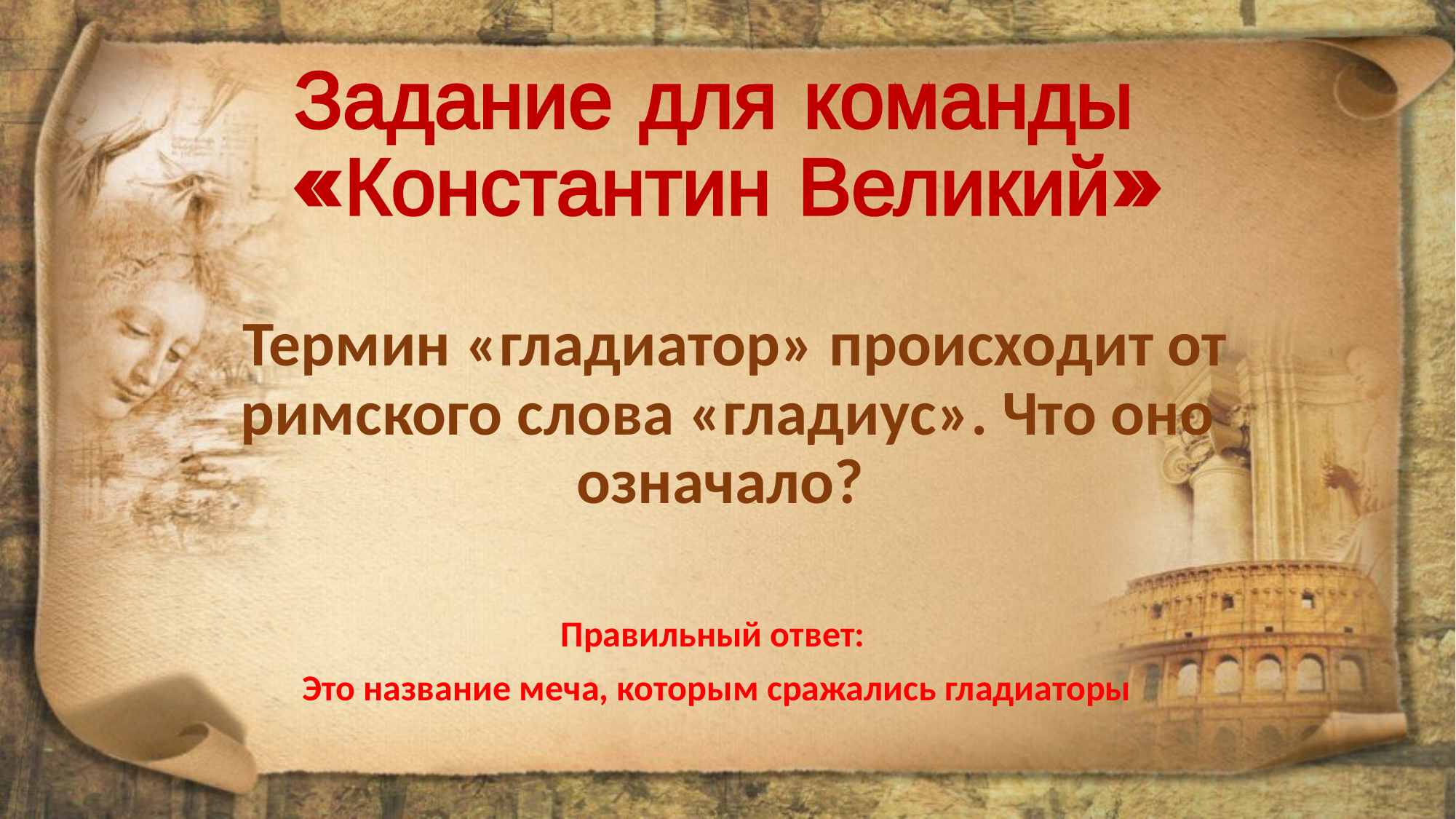

# Задание для команды «Константин Великий» Термин «гладиатор» происходит от римского слова «гладиус». Что оно означало?
Правильный ответ:
Это название меча, которым сражались гладиаторы